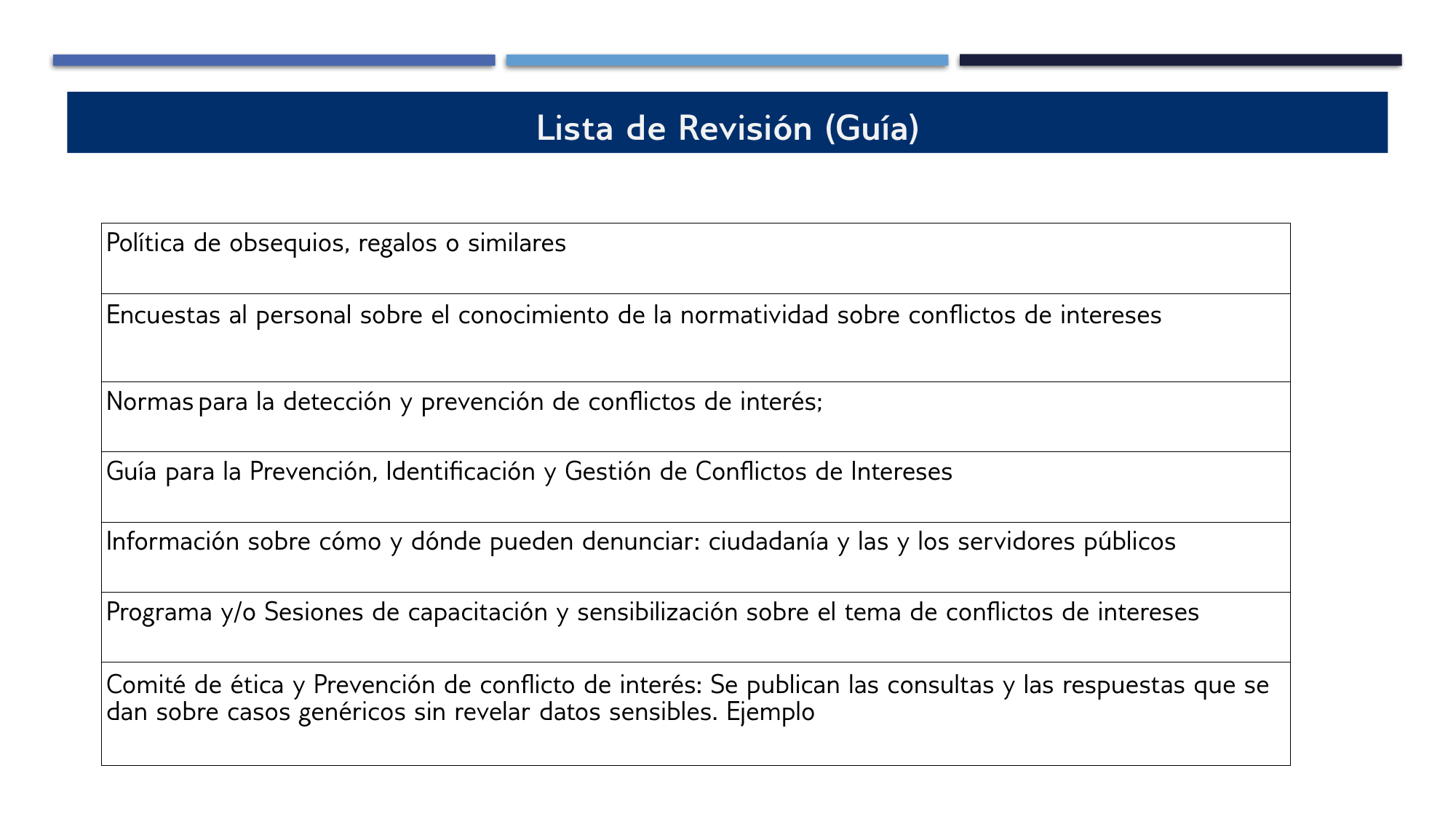

Lista de Revisión (Guía)

| Política de obsequios, regalos o similares |
| --- |
| Encuestas al personal sobre el conocimiento de la normatividad sobre conflictos de intereses |
| Normas para la detección y prevención de conflictos de interés; |
| Guía para la Prevención, Identificación y Gestión de Conflictos de Intereses |
| Información sobre cómo y dónde pueden denunciar: ciudadanía y las y los servidores públicos |
| Programa y/o Sesiones de capacitación y sensibilización sobre el tema de conflictos de intereses |
| Comité de ética y Prevención de conflicto de interés: Se publican las consultas y las respuestas que se dan sobre casos genéricos sin revelar datos sensibles. Ejemplo |